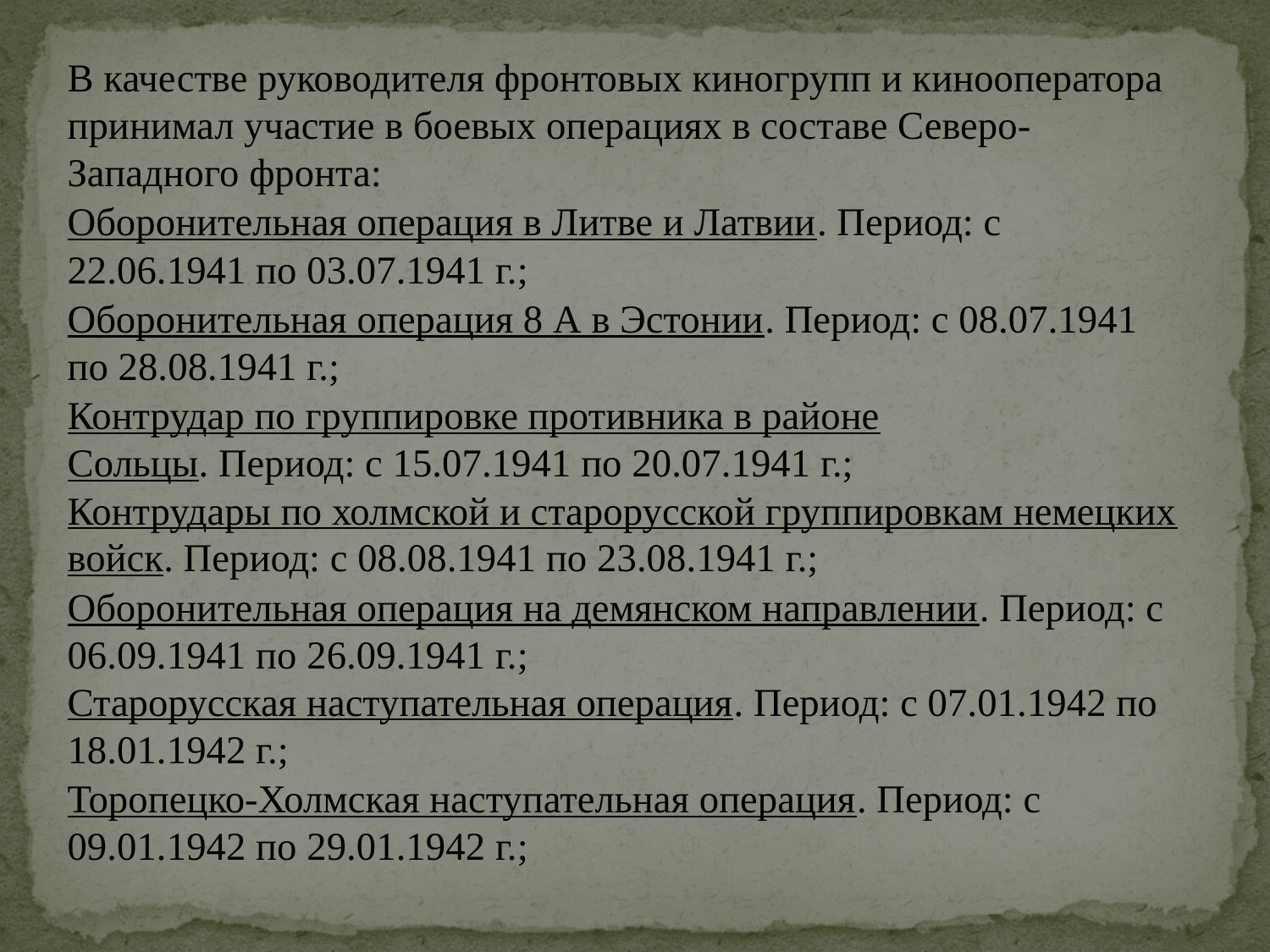

В качестве руководителя фронтовых киногрупп и кинооператора принимал участие в боевых операциях в составе Северо-Западного фронта:
Оборонительная операция в Литве и Латвии. Период: с 22.06.1941 по 03.07.1941 г.;
Оборонительная операция 8 А в Эстонии. Период: с 08.07.1941 по 28.08.1941 г.;
Контрудар по группировке противника в районе Сольцы. Период: c 15.07.1941 по 20.07.1941 г.;
Контрудары по холмской и старорусской группировкам немецких войск. Период: c 08.08.1941 по 23.08.1941 г.;
Оборонительная операция на демянском направлении. Период: c 06.09.1941 по 26.09.1941 г.;
Старорусская наступательная операция. Период: c 07.01.1942 по 18.01.1942 г.;
Торопецко-Холмская наступательная операция. Период: c 09.01.1942 по 29.01.1942 г.;